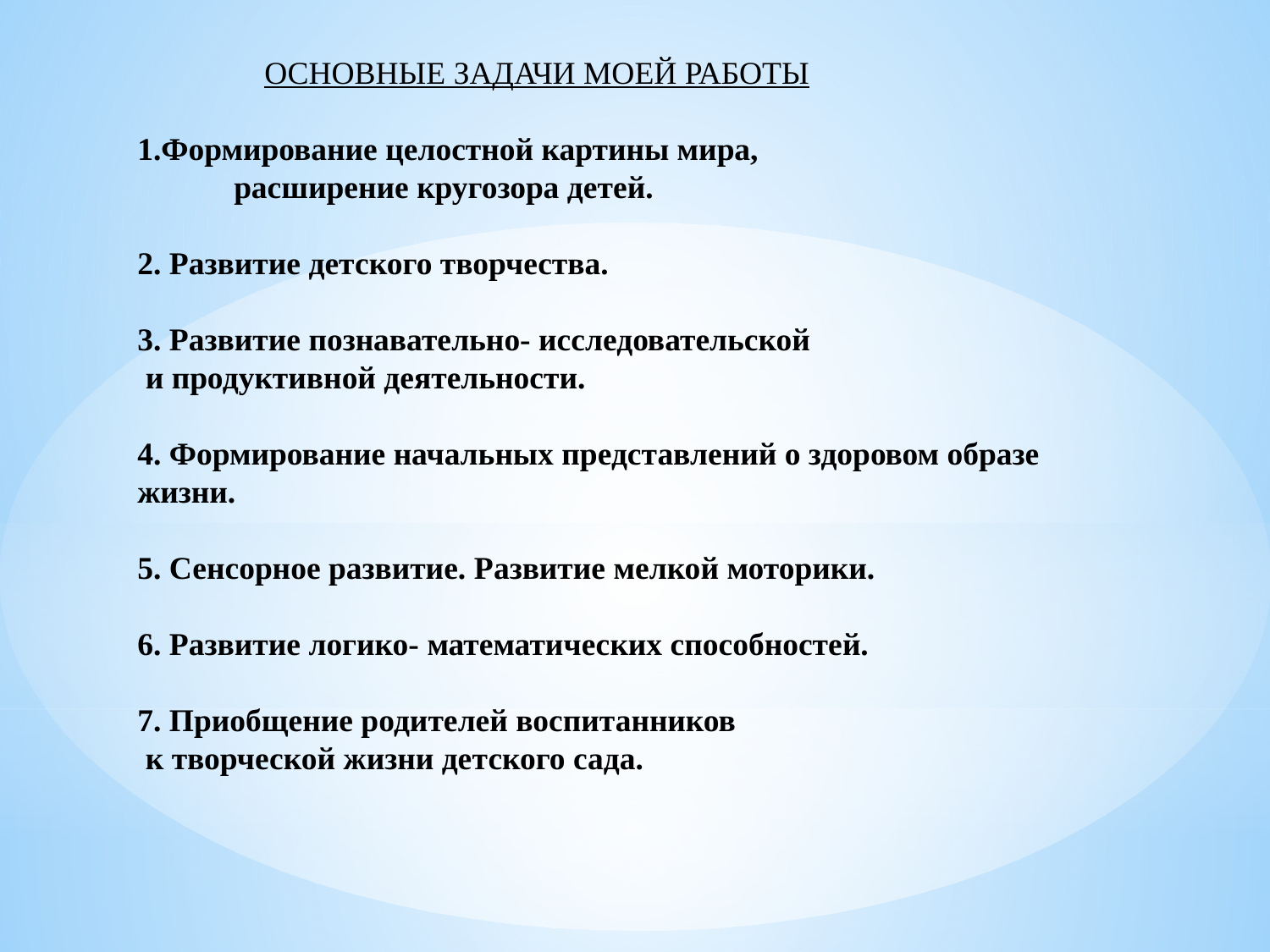

ОСНОВНЫЕ ЗАДАЧИ МОЕЙ РАБОТЫ

1.Формирование целостной картины мира,
            расширение кругозора детей.

2. Развитие детского творчества.

3. Развитие познавательно- исследовательской
 и продуктивной деятельности.

4. Формирование начальных представлений о здоровом образе жизни.

5. Сенсорное развитие. Развитие мелкой моторики.

6. Развитие логико- математических способностей.

7. Приобщение родителей воспитанников
 к творческой жизни детского сада.